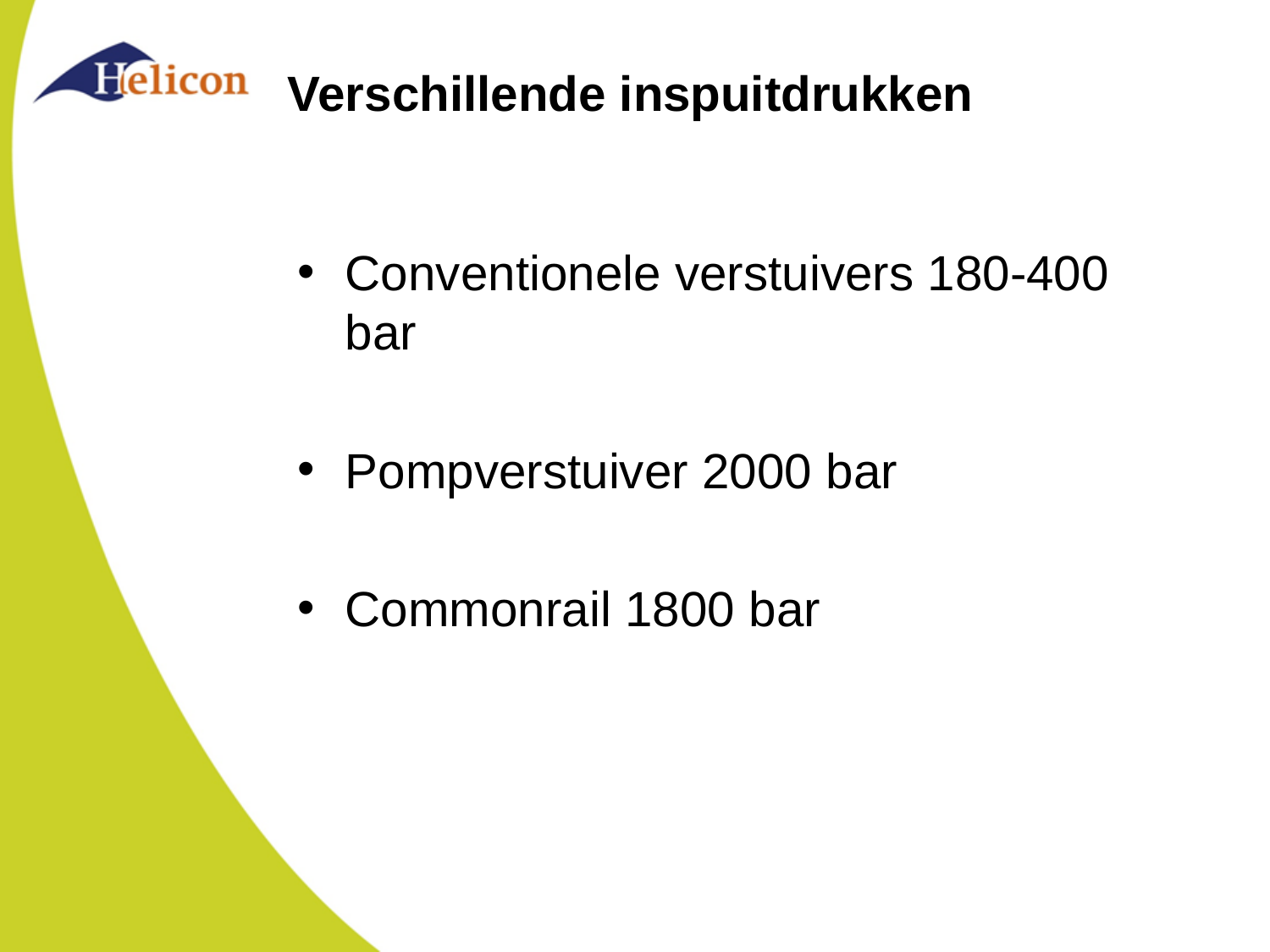

# Verschillende inspuitdrukken

Conventionele verstuivers 180-400 bar

Pompverstuiver 2000 bar

Commonrail 1800 bar